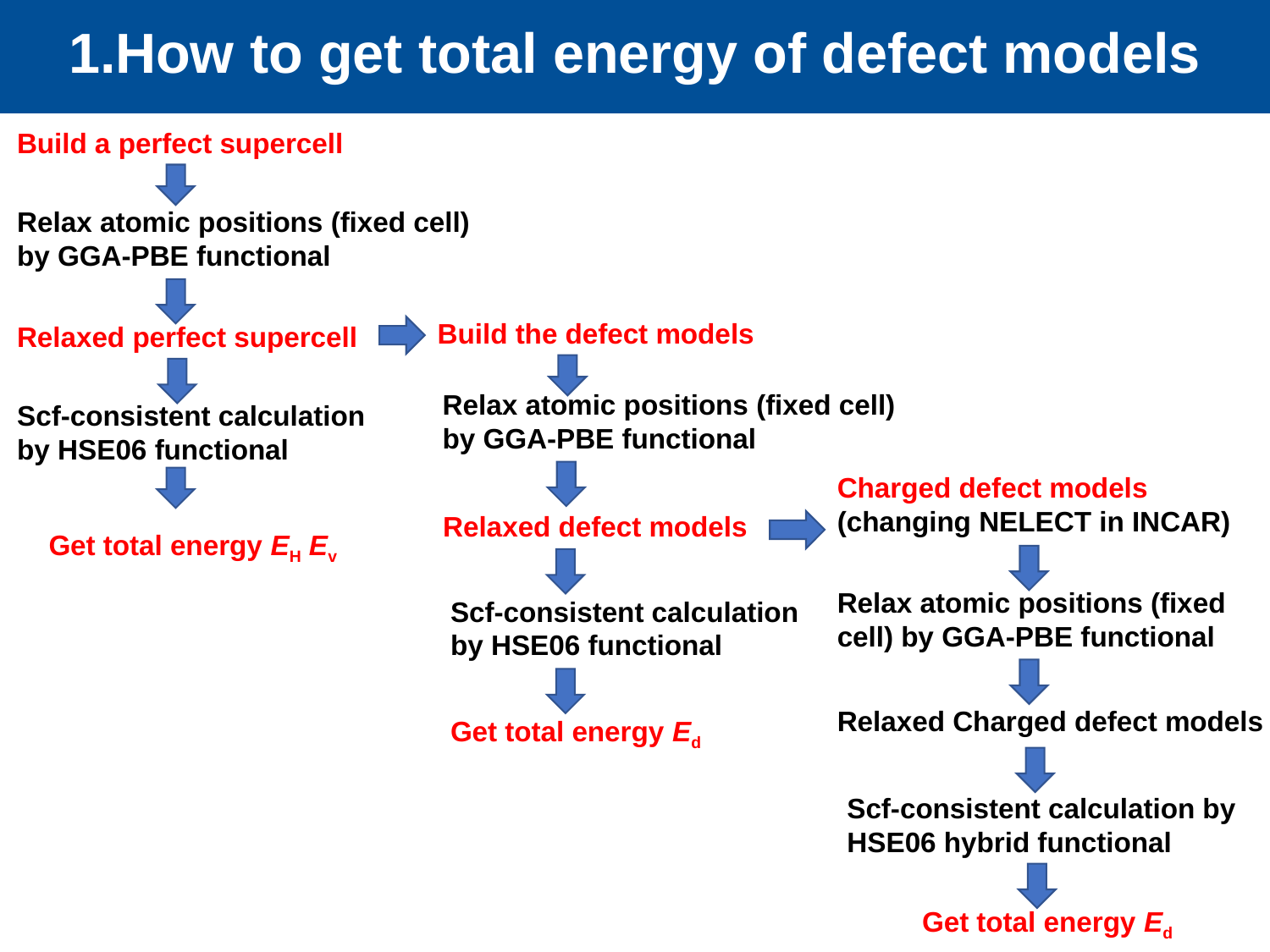

1.How to get total energy of defect models
Build a perfect supercell

Relax atomic positions (fixed cell) by GGA-PBE functional

Build the defect models
Relaxed perfect supercell

Relax atomic positions (fixed cell) by GGA-PBE functional
Scf-consistent calculation by HSE06 functional
Charged defect models
(changing NELECT in INCAR)

Relaxed defect models

Get total energy EH Ev

Relax atomic positions (fixed cell) by GGA-PBE functional
Scf-consistent calculation by HSE06 functional

Relaxed Charged defect models
Get total energy Ed

Scf-consistent calculation by HSE06 hybrid functional

Get total energy Ed